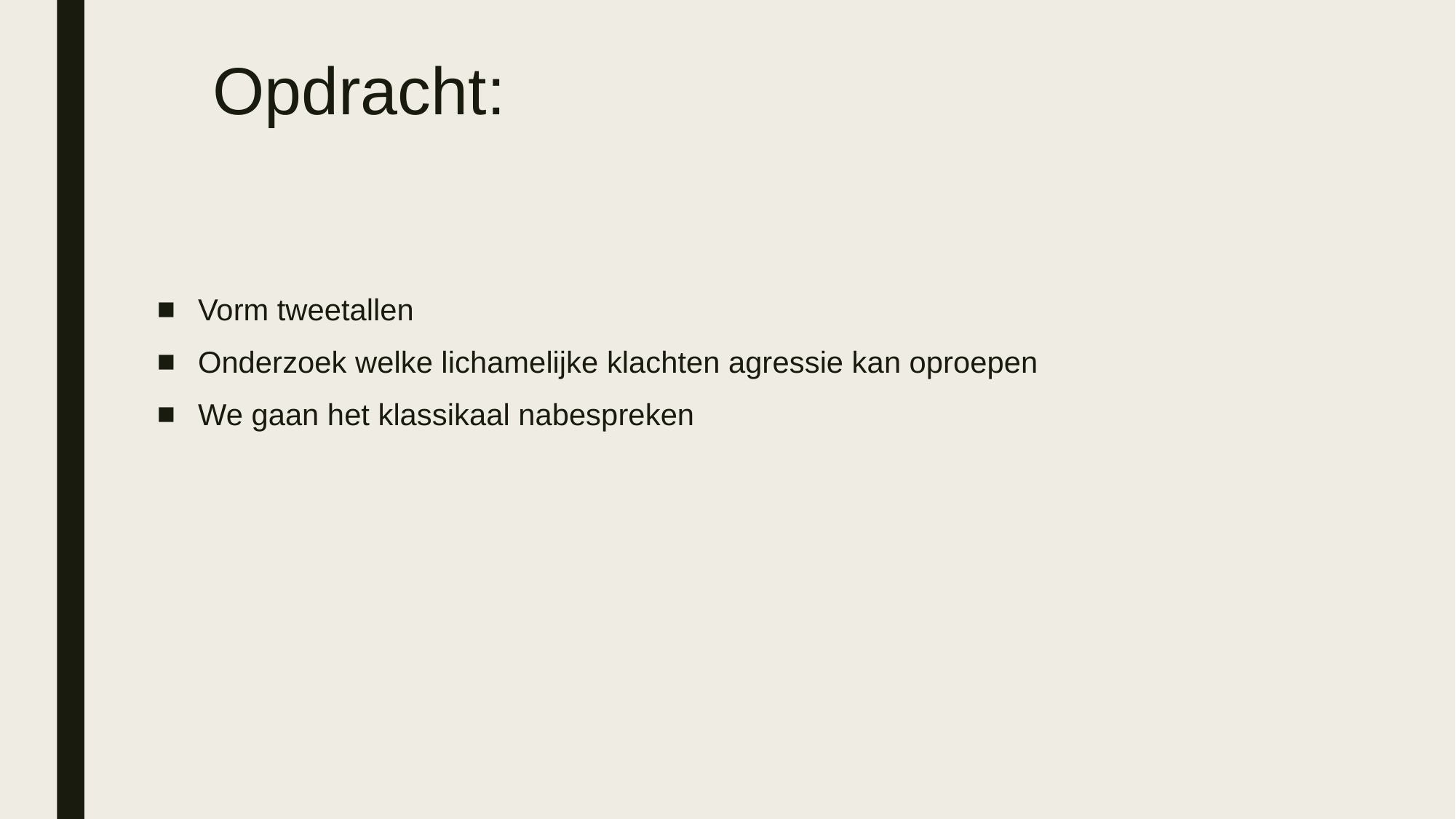

# Opdracht:

Vorm tweetallen
Onderzoek welke lichamelijke klachten agressie kan oproepen
We gaan het klassikaal nabespreken